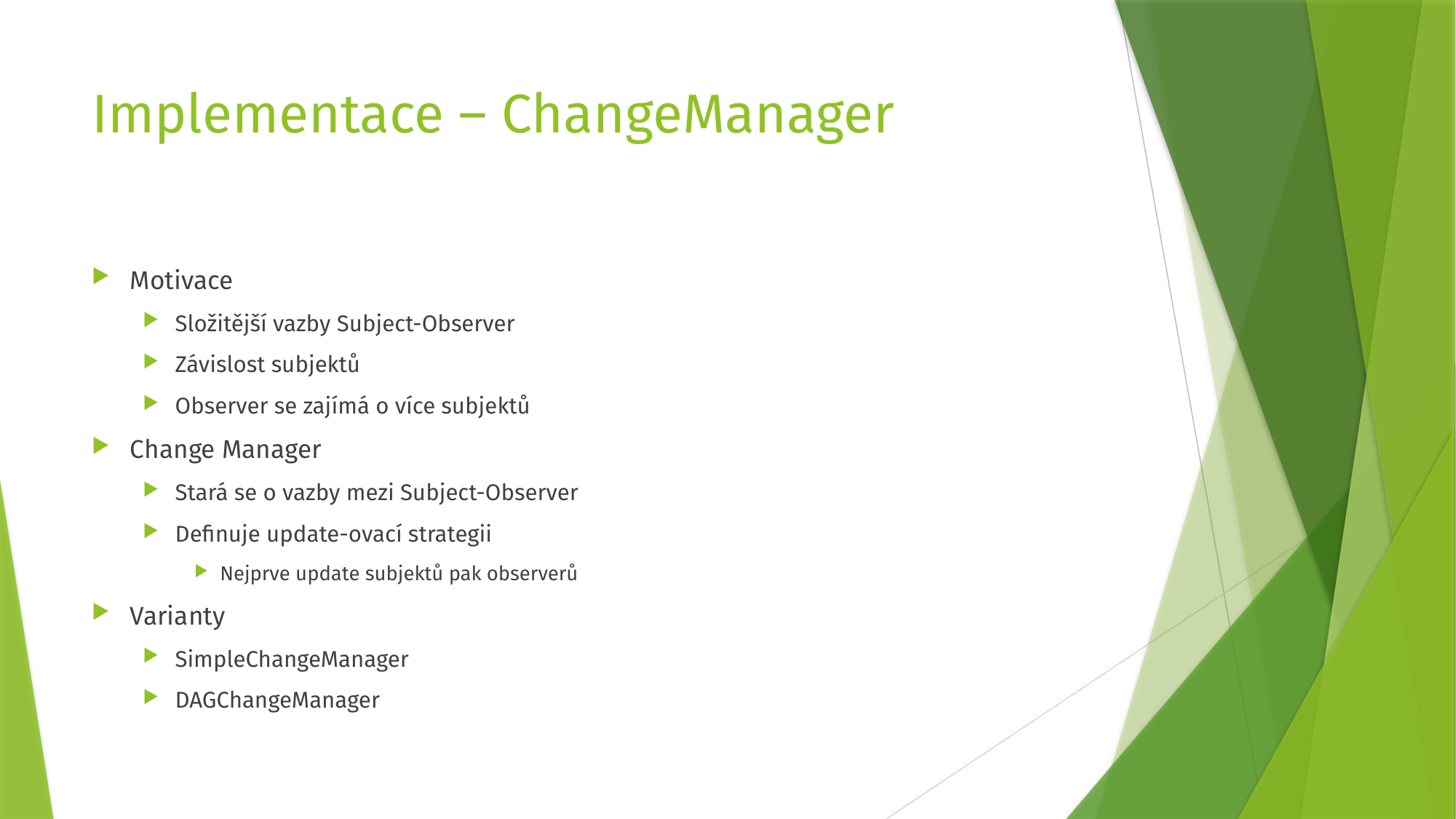

# Implementace – ChangeManager
Motivace
Složitější vazby Subject-Observer
Závislost subjektů
Observer se zajímá o více subjektů
Change Manager
Stará se o vazby mezi Subject-Observer
Definuje update-ovací strategii
Nejprve update subjektů pak observerů
Varianty
SimpleChangeManager
DAGChangeManager